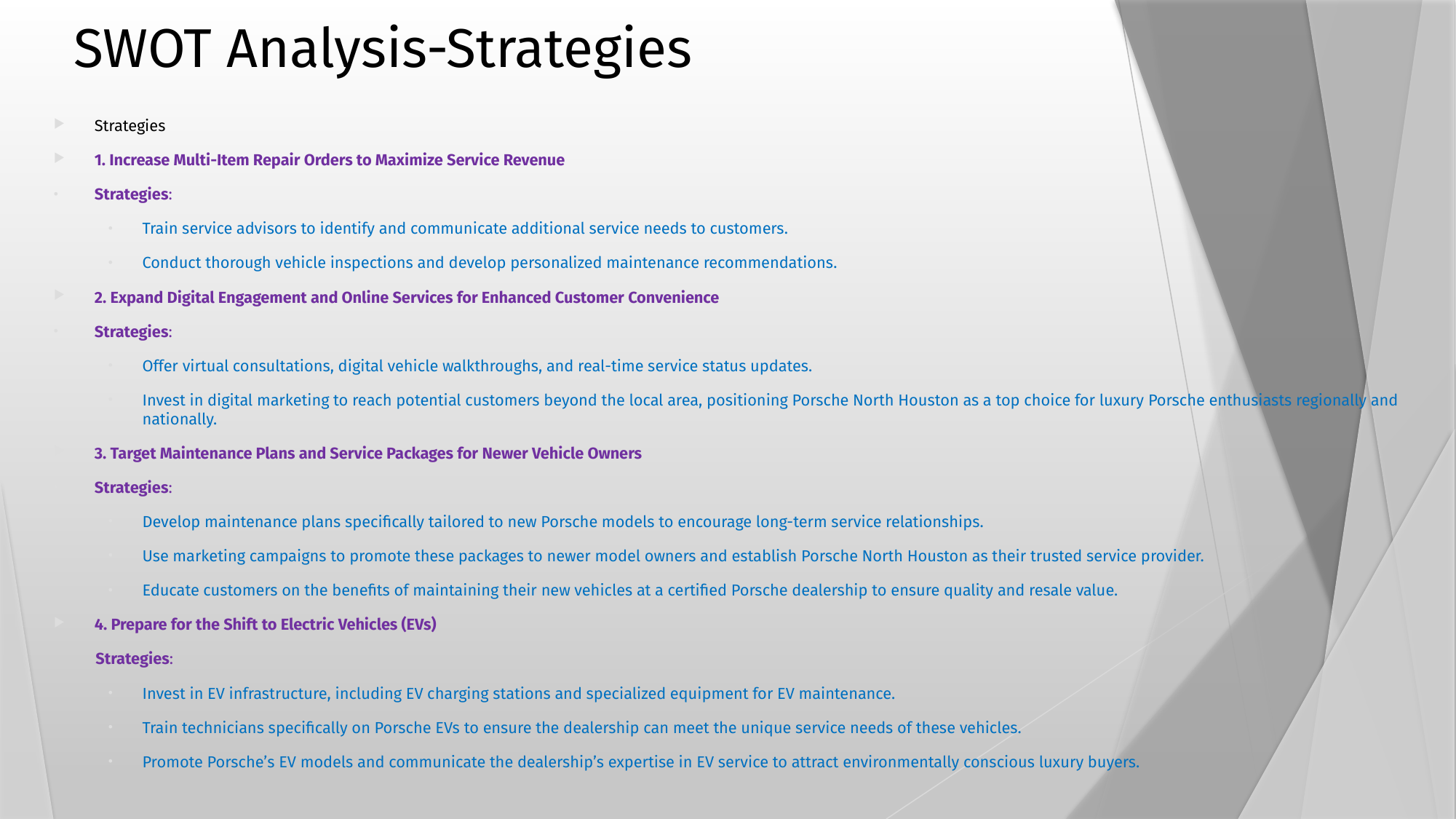

# SWOT Analysis-Strategies
Strategies
1. Increase Multi-Item Repair Orders to Maximize Service Revenue
Strategies:
Train service advisors to identify and communicate additional service needs to customers.
Conduct thorough vehicle inspections and develop personalized maintenance recommendations.
2. Expand Digital Engagement and Online Services for Enhanced Customer Convenience
Strategies:
Offer virtual consultations, digital vehicle walkthroughs, and real-time service status updates.
Invest in digital marketing to reach potential customers beyond the local area, positioning Porsche North Houston as a top choice for luxury Porsche enthusiasts regionally and nationally.
3. Target Maintenance Plans and Service Packages for Newer Vehicle Owners
Strategies:
Develop maintenance plans specifically tailored to new Porsche models to encourage long-term service relationships.
Use marketing campaigns to promote these packages to newer model owners and establish Porsche North Houston as their trusted service provider.
Educate customers on the benefits of maintaining their new vehicles at a certified Porsche dealership to ensure quality and resale value.
4. Prepare for the Shift to Electric Vehicles (EVs)
          Strategies:
Invest in EV infrastructure, including EV charging stations and specialized equipment for EV maintenance.
Train technicians specifically on Porsche EVs to ensure the dealership can meet the unique service needs of these vehicles.
Promote Porsche’s EV models and communicate the dealership’s expertise in EV service to attract environmentally conscious luxury buyers.